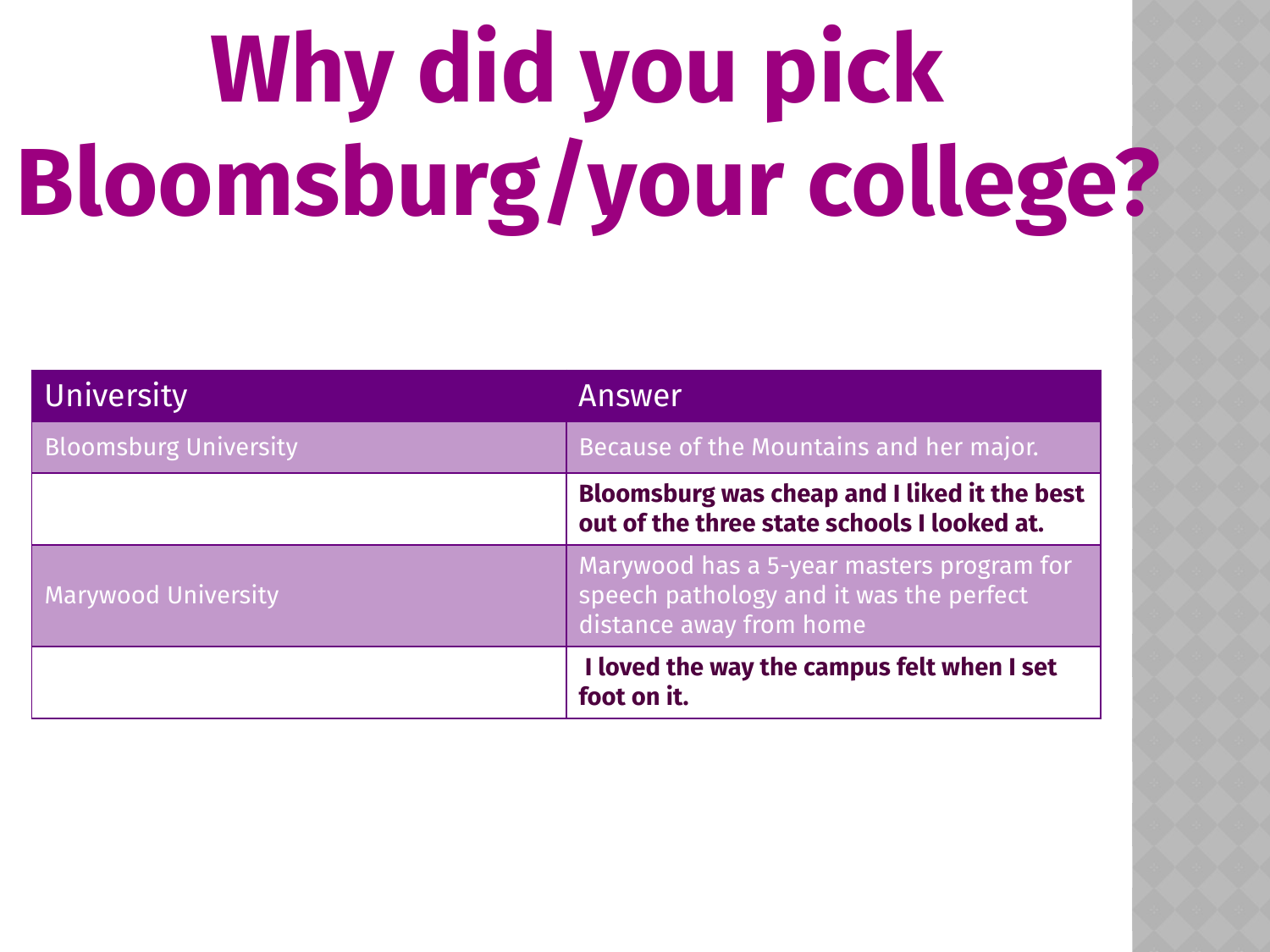

Why did you pick
Bloomsburg/your college?
| University | Answer |
| --- | --- |
| Bloomsburg University | Because of the Mountains and her major. |
| Bloomsburg University | Bloomsburg was cheap and I liked it the best out of the three state schools I looked at. |
| Marywood University | Marywood has a 5-year masters program for speech pathology and it was the perfect distance away from home |
| Marywood University | I loved the way the campus felt when I set foot on it. |